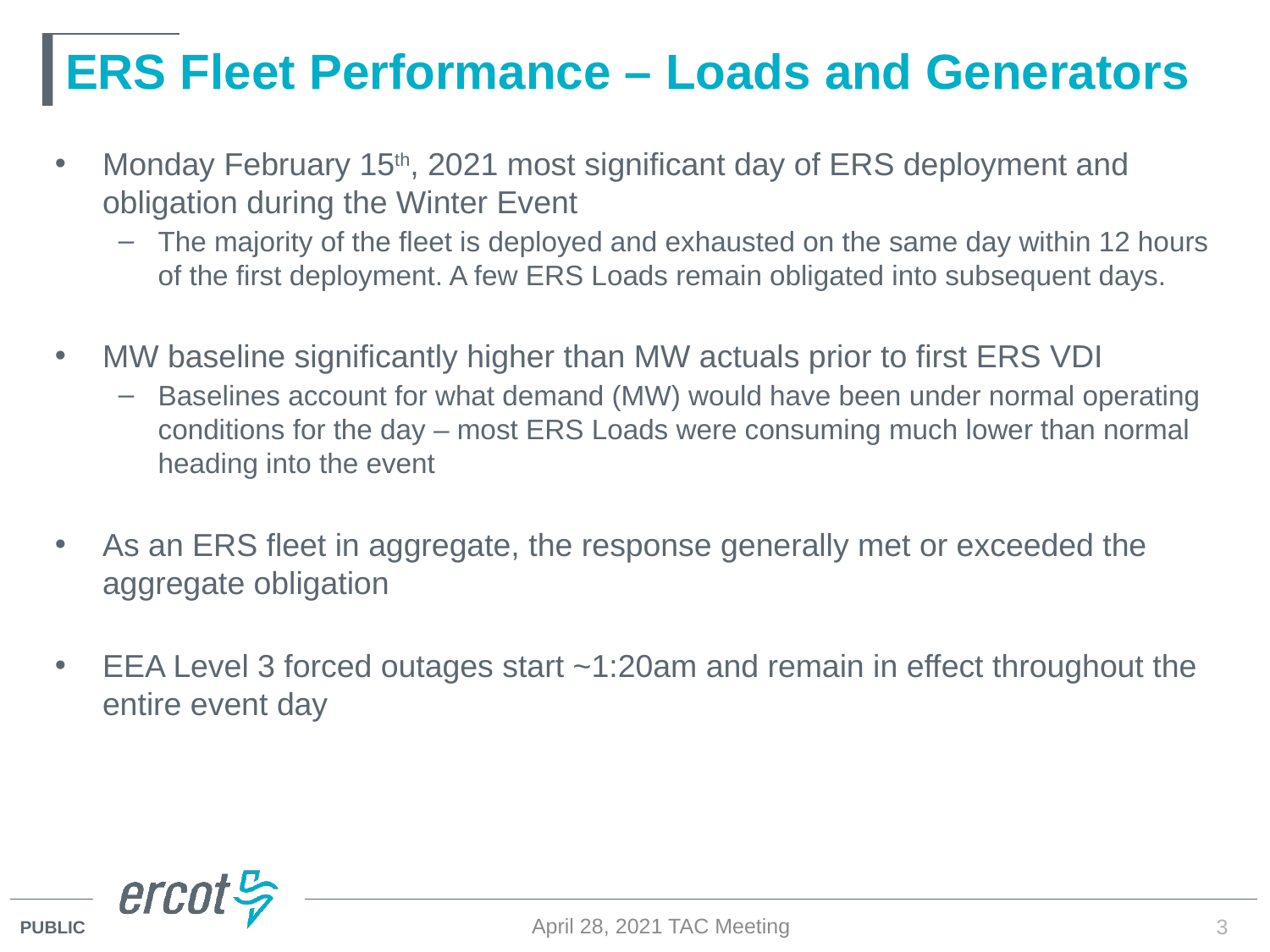

# ERS Fleet Performance – Loads and Generators
Monday February 15th, 2021 most significant day of ERS deployment and obligation during the Winter Event
The majority of the fleet is deployed and exhausted on the same day within 12 hours of the first deployment. A few ERS Loads remain obligated into subsequent days.

MW baseline significantly higher than MW actuals prior to first ERS VDI
Baselines account for what demand (MW) would have been under normal operating conditions for the day – most ERS Loads were consuming much lower than normal heading into the event

As an ERS fleet in aggregate, the response generally met or exceeded the aggregate obligation

EEA Level 3 forced outages start ~1:20am and remain in effect throughout the entire event day
April 28, 2021 TAC Meeting
3